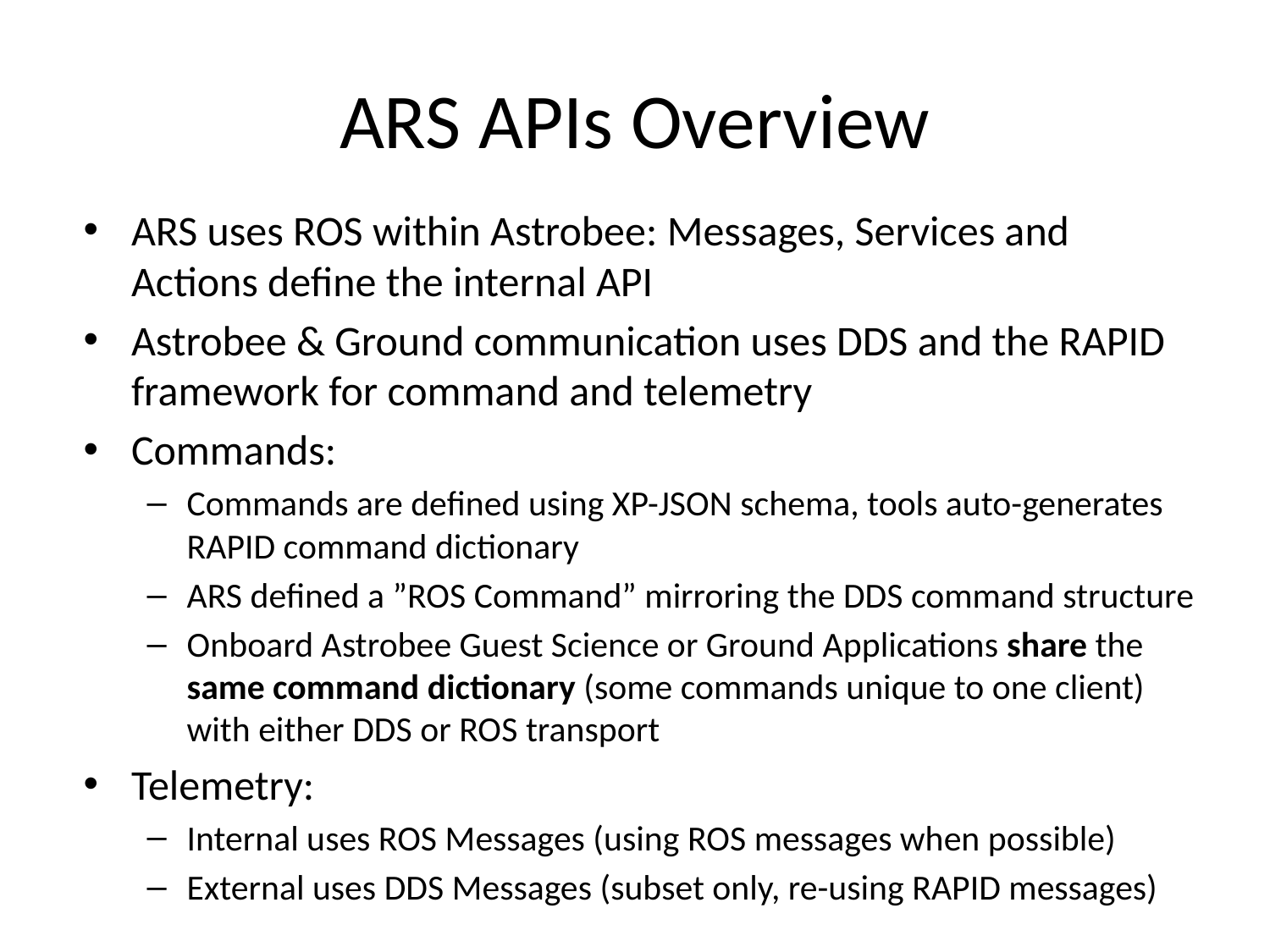

# ARS APIs Overview
ARS uses ROS within Astrobee: Messages, Services and Actions define the internal API
Astrobee & Ground communication uses DDS and the RAPID framework for command and telemetry
Commands:
Commands are defined using XP-JSON schema, tools auto-generates RAPID command dictionary
ARS defined a ”ROS Command” mirroring the DDS command structure
Onboard Astrobee Guest Science or Ground Applications share the same command dictionary (some commands unique to one client) with either DDS or ROS transport
Telemetry:
Internal uses ROS Messages (using ROS messages when possible)
External uses DDS Messages (subset only, re-using RAPID messages)